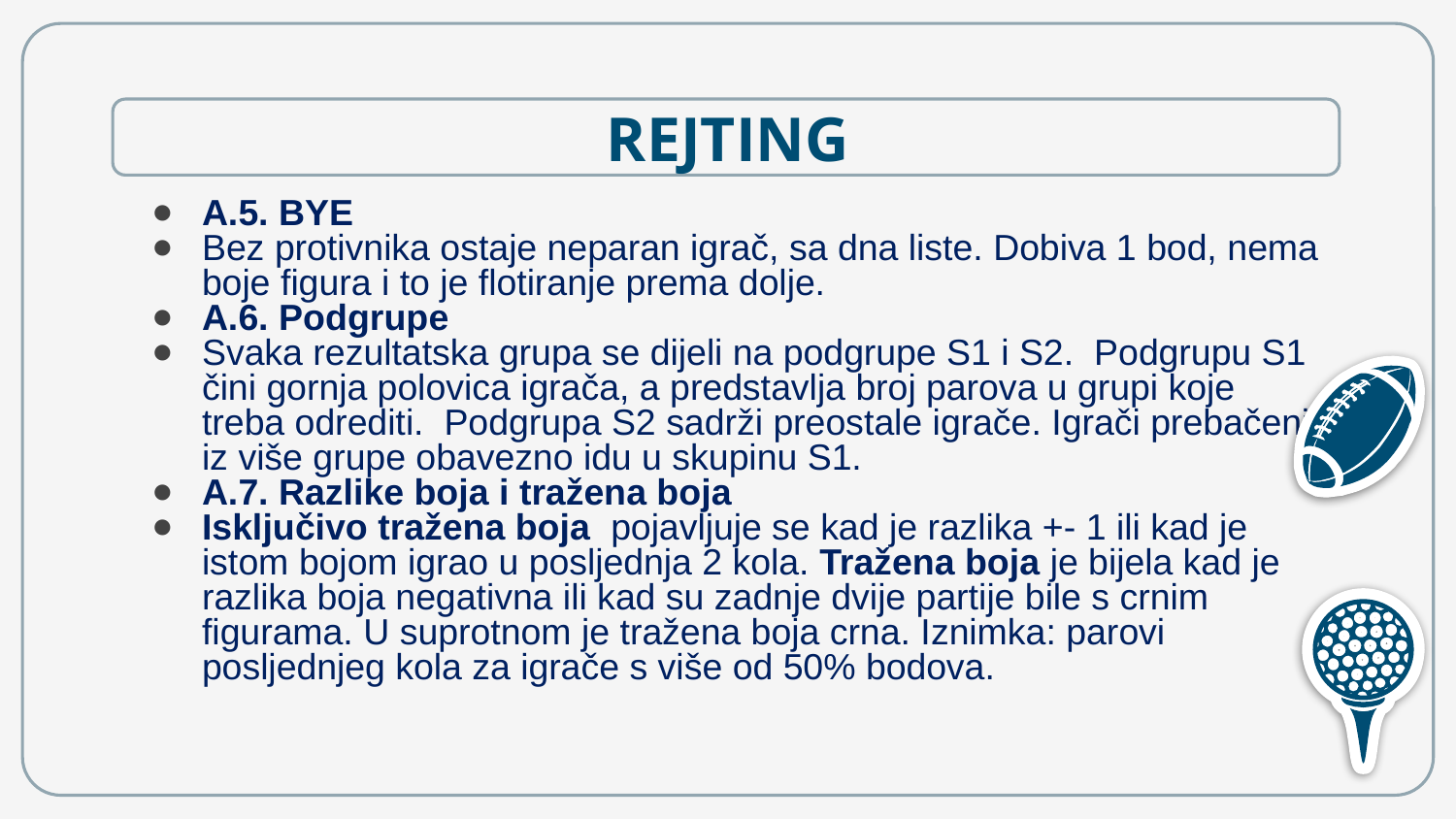

# REJTING

A.5. BYE
Bez protivnika ostaje neparan igrač, sa dna liste. Dobiva 1 bod, nema boje figura i to je flotiranje prema dolje.
A.6. Podgrupe
Svaka rezultatska grupa se dijeli na podgrupe S1 i S2.  Podgrupu S1 čini gornja polovica igrača, a predstavlja broj parova u grupi koje treba odrediti.  Podgrupa S2 sadrži preostale igrače. Igrači prebačeni iz više grupe obavezno idu u skupinu S1.
A.7. Razlike boja i tražena boja
Isključivo tražena boja  pojavljuje se kad je razlika +- 1 ili kad je istom bojom igrao u posljednja 2 kola. Tražena boja je bijela kad je razlika boja negativna ili kad su zadnje dvije partije bile s crnim figurama. U suprotnom je tražena boja crna. Iznimka: parovi posljednjeg kola za igrače s više od 50% bodova.